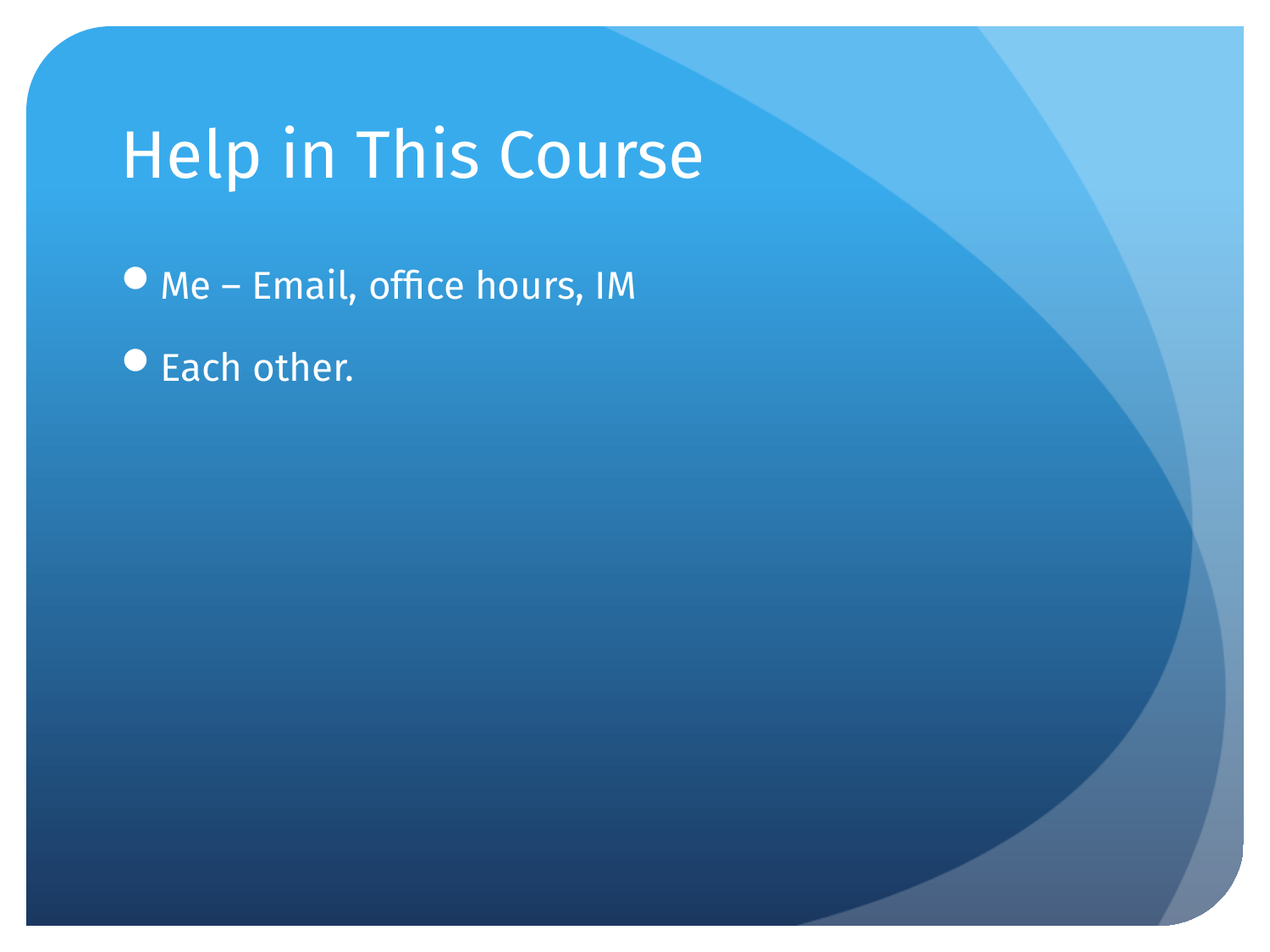

# Help in This Course
Me – Email, office hours, IM
Each other.